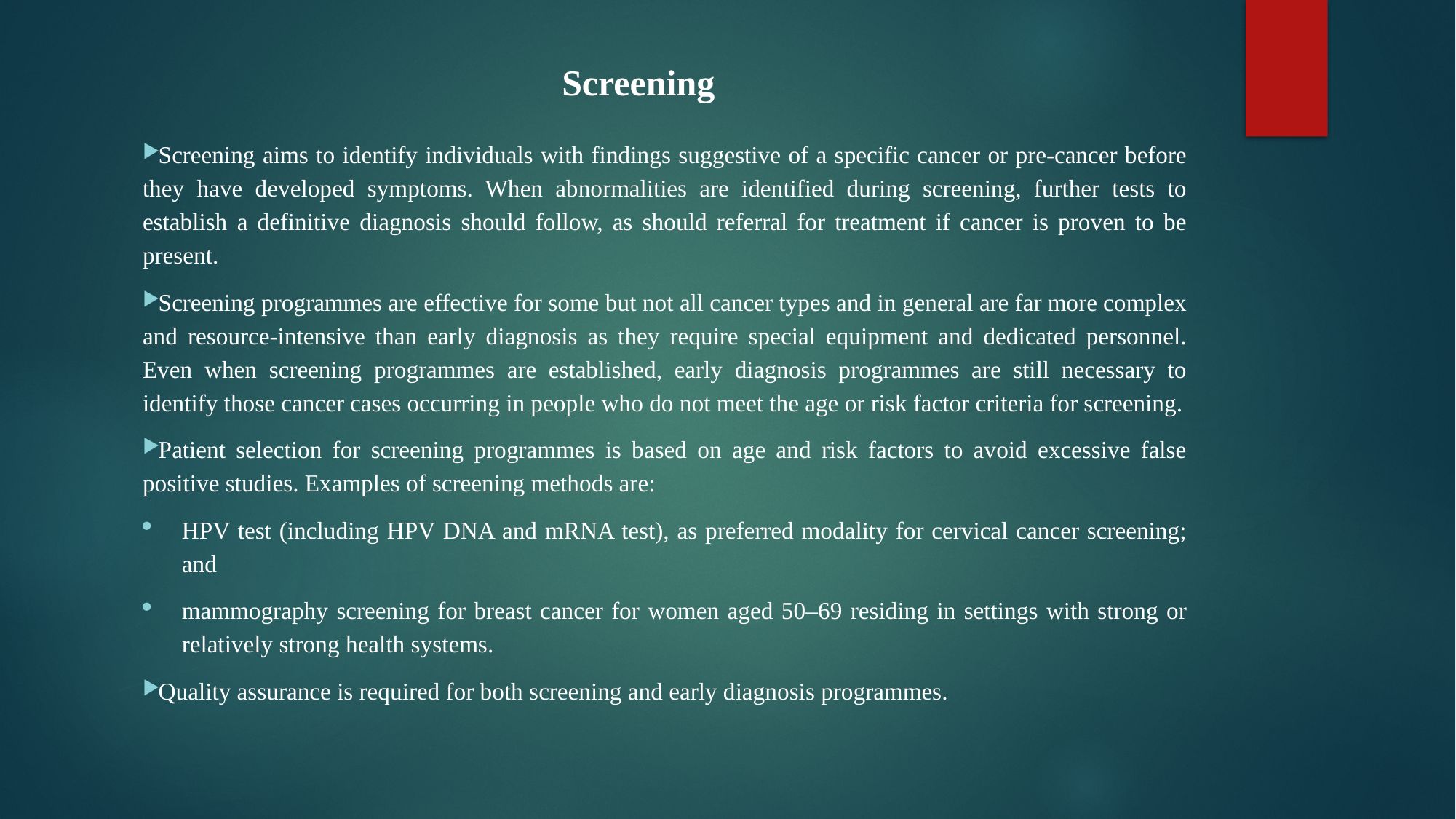

# Screening
Screening aims to identify individuals with findings suggestive of a specific cancer or pre-cancer before they have developed symptoms. When abnormalities are identified during screening, further tests to establish a definitive diagnosis should follow, as should referral for treatment if cancer is proven to be present.
Screening programmes are effective for some but not all cancer types and in general are far more complex and resource-intensive than early diagnosis as they require special equipment and dedicated personnel. Even when screening programmes are established, early diagnosis programmes are still necessary to identify those cancer cases occurring in people who do not meet the age or risk factor criteria for screening.
Patient selection for screening programmes is based on age and risk factors to avoid excessive false positive studies. Examples of screening methods are:
HPV test (including HPV DNA and mRNA test), as preferred modality for cervical cancer screening; and
mammography screening for breast cancer for women aged 50–69 residing in settings with strong or relatively strong health systems.
Quality assurance is required for both screening and early diagnosis programmes.